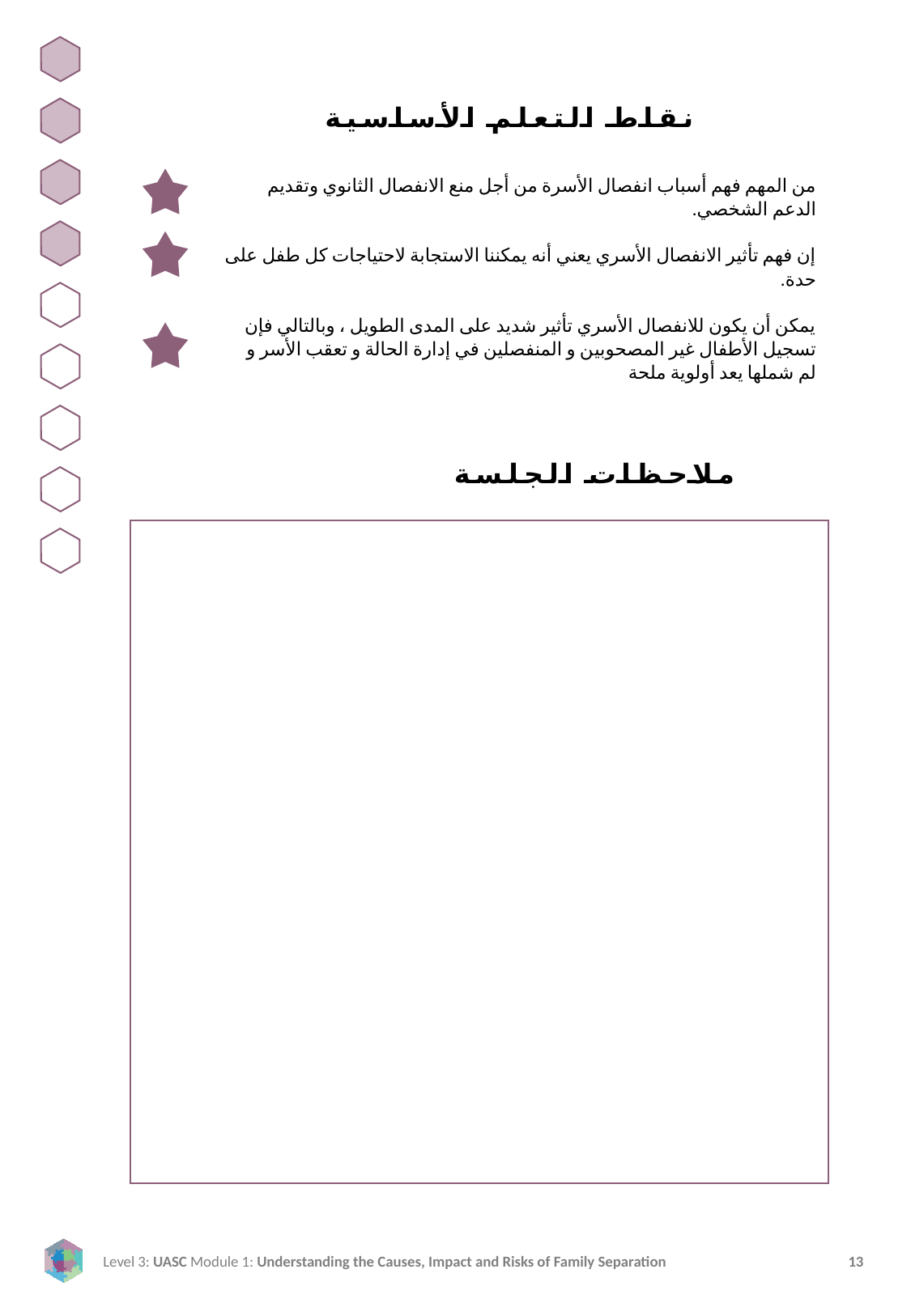

نقاط التعلم الأساسية

من المهم فهم أسباب انفصال الأسرة من أجل منع الانفصال الثانوي وتقديم الدعم الشخصي.

إن فهم تأثير الانفصال الأسري يعني أنه يمكننا الاستجابة لاحتياجات كل طفل على حدة.

يمكن أن يكون للانفصال الأسري تأثير شديد على المدى الطويل ، وبالتالي فإن تسجيل الأطفال غير المصحوبين و المنفصلين في إدارة الحالة و تعقب الأسر و لم شملها يعد أولوية ملحة

ملاحظات الجلسة